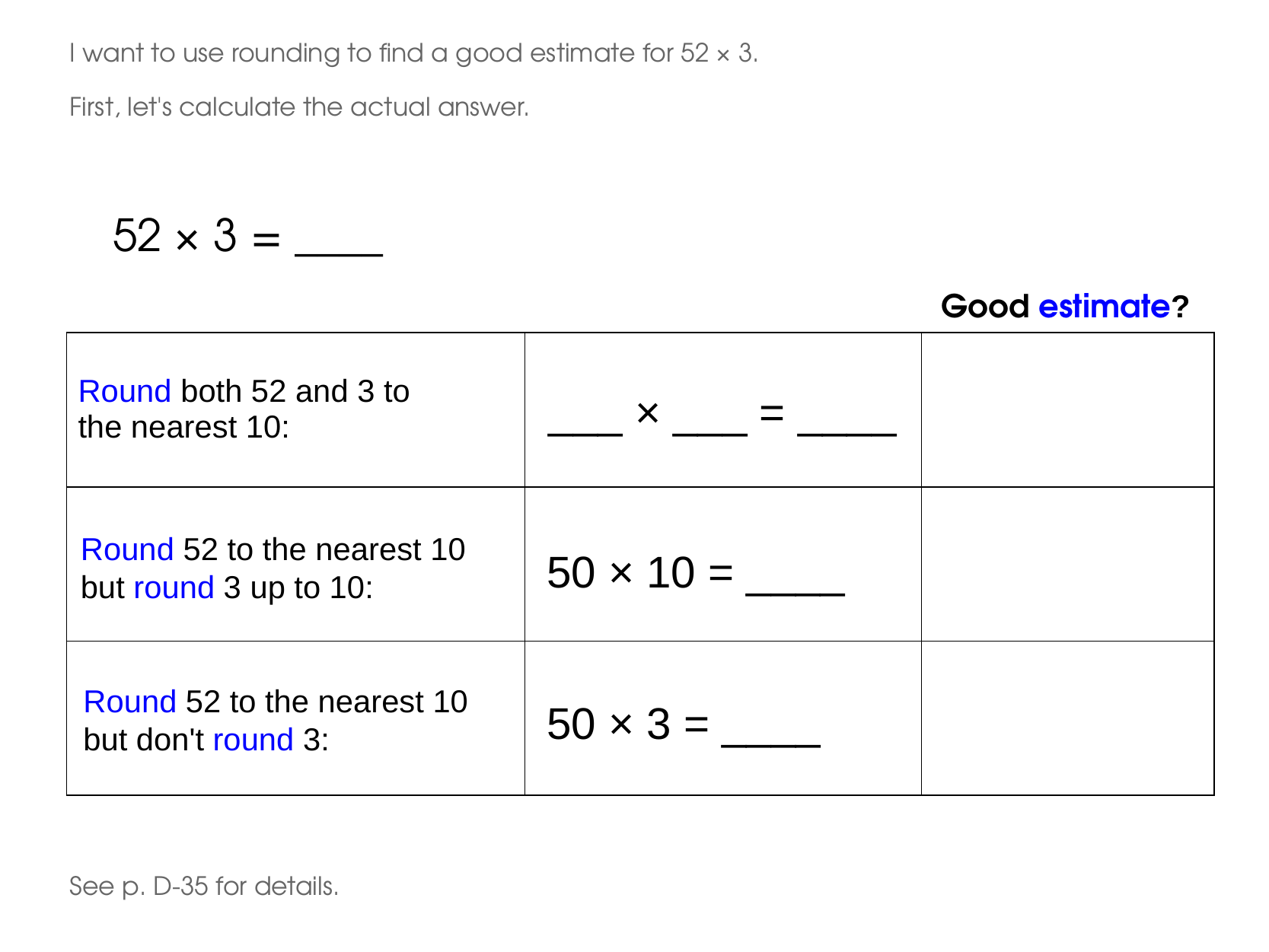

I want to use rounding to find a good estimate for 52 × 3.
First, let's calculate the actual answer.
52 × 3 = ____
Good estimate?
| Round both 52 and 3 to the nearest 10: | \_\_\_ × \_\_\_ = \_\_\_\_ |  |
| --- | --- | --- |
|  |  |  |
|  |  |  |

 Round 52 to the nearest 10
 but round 3 up to 10:

50 × 10 = ____

 Round 52 to the nearest 10
 but don't round 3:

50 × 3 = ____
See p. D-35 for details.